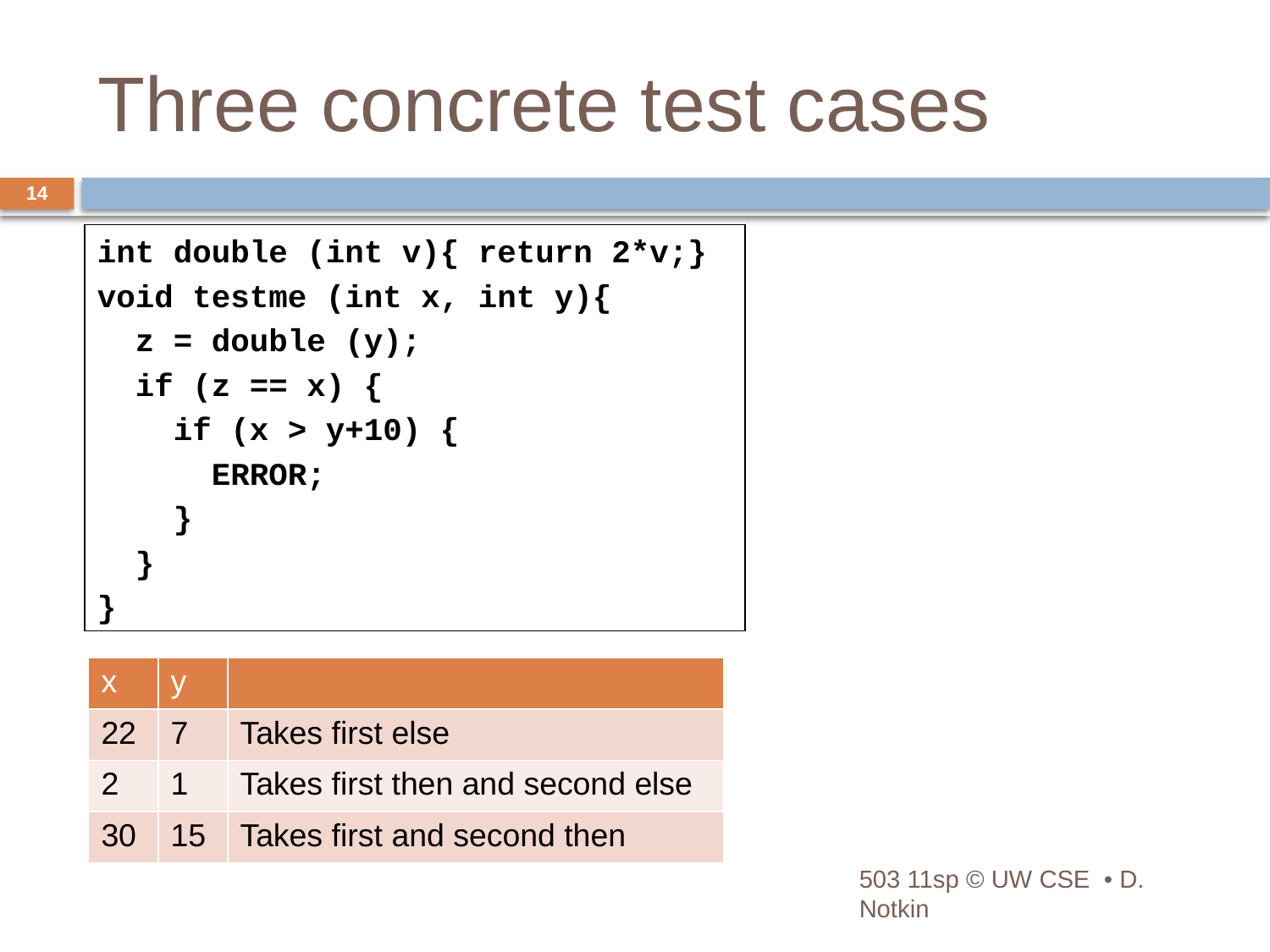

# Three concrete test cases
14
int double (int v){ return 2*v;}
void testme (int x, int y){
  z = double (y);
  if (z == x) {
    if (x > y+10) {
      ERROR;
    }
  }
}
| x | y |  |
| --- | --- | --- |
| 22 | 7 | Takes first else |
| 2 | 1 | Takes first then and second else |
| 30 | 15 | Takes first and second then |
503 11sp © UW CSE  • D. Notkin